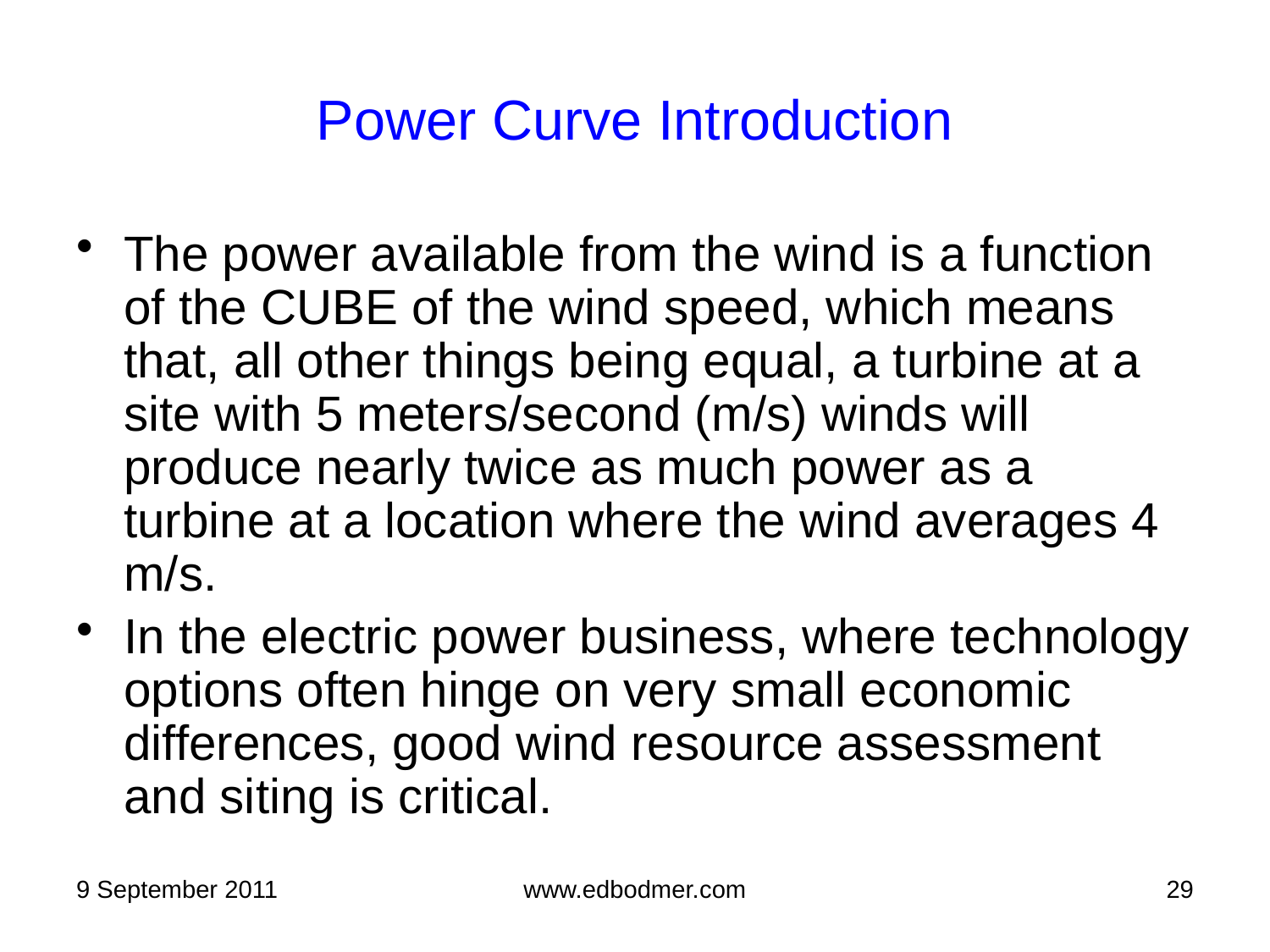

Power Curve Introduction
The power available from the wind is a function of the CUBE of the wind speed, which means that, all other things being equal, a turbine at a site with 5 meters/second (m/s) winds will produce nearly twice as much power as a turbine at a location where the wind averages 4 m/s.
In the electric power business, where technology options often hinge on very small economic differences, good wind resource assessment and siting is critical.
9 September 2011
www.edbodmer.com
29